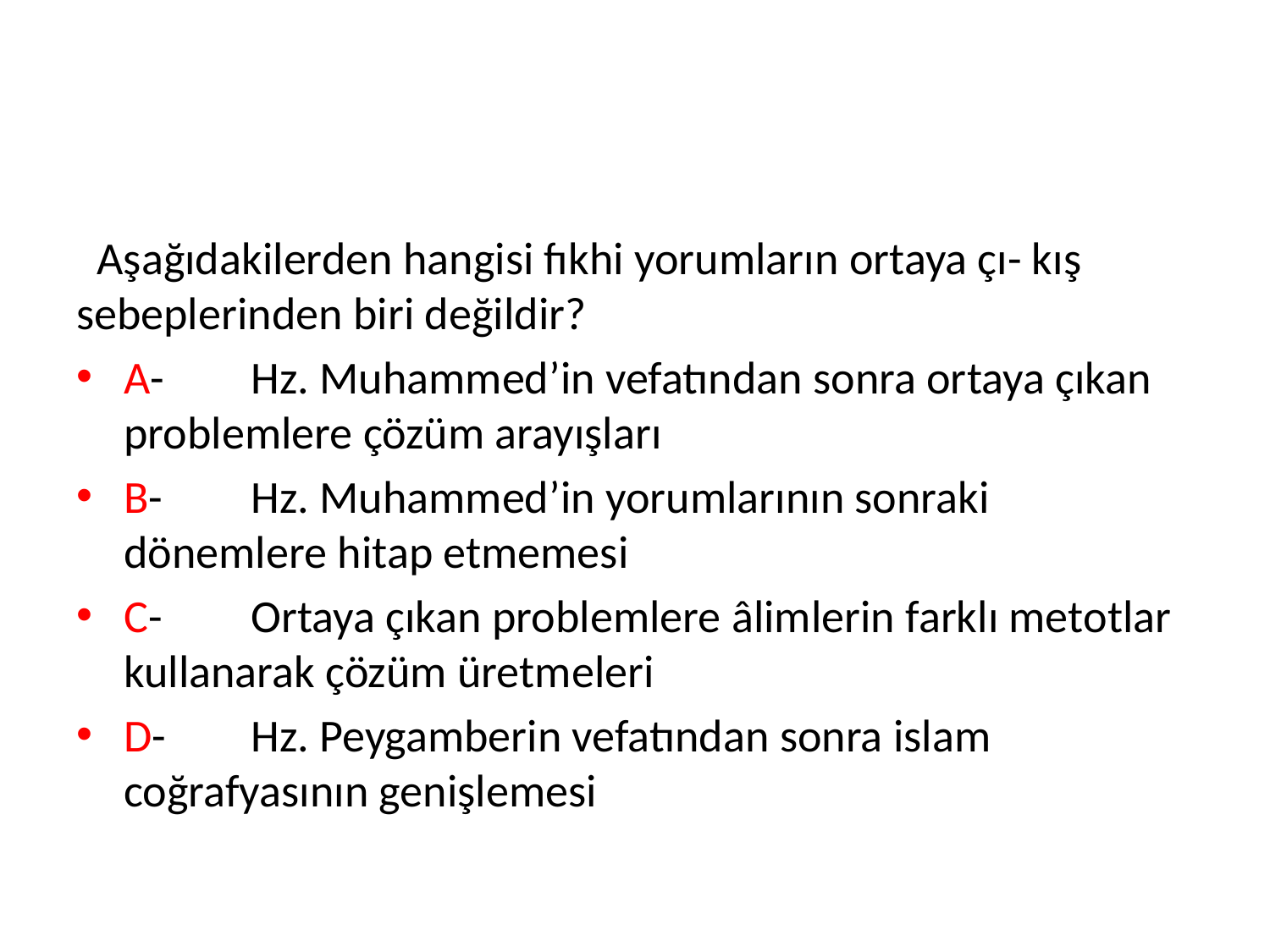

#
  Aşağıdakilerden hangisi fıkhi yorumların ortaya çı- kış sebeplerinden biri değildir?
A-	Hz. Muhammed’in vefatından sonra ortaya çıkan problemlere çözüm arayışları
B-	Hz. Muhammed’in yorumlarının sonraki dönemlere hitap etmemesi
C-	Ortaya çıkan problemlere âlimlerin farklı metotlar kullanarak çözüm üretmeleri
D-	Hz. Peygamberin vefatından sonra islam coğrafyasının genişlemesi